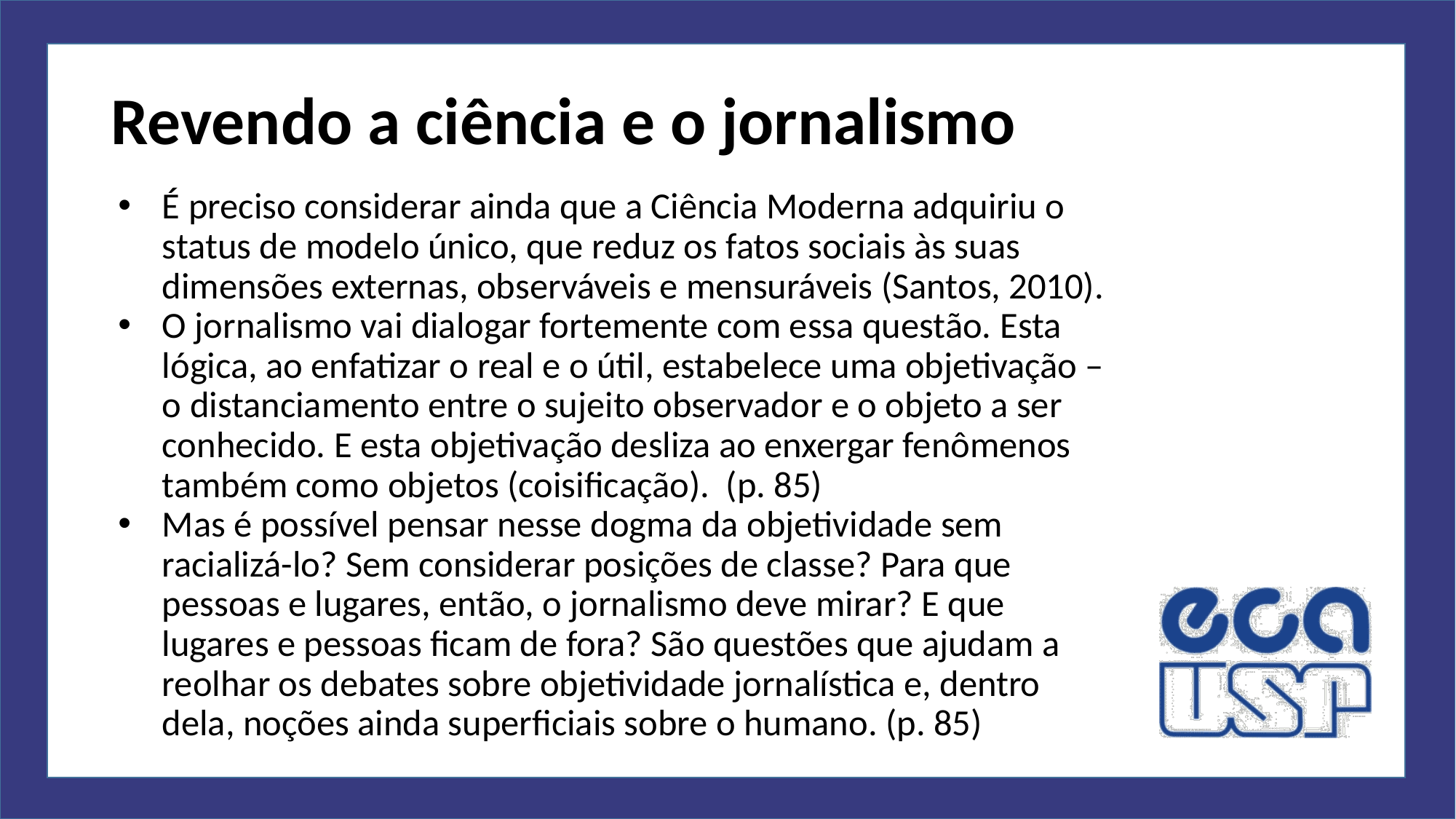

# Revendo a ciência e o jornalismo
É preciso considerar ainda que a Ciência Moderna adquiriu o status de modelo único, que reduz os fatos sociais às suas dimensões externas, observáveis e mensuráveis (Santos, 2010).
O jornalismo vai dialogar fortemente com essa questão. Esta lógica, ao enfatizar o real e o útil, estabelece uma objetivação – o distanciamento entre o sujeito observador e o objeto a ser conhecido. E esta objetivação desliza ao enxergar fenômenos também como objetos (coisificação).  (p. 85)
Mas é possível pensar nesse dogma da objetividade sem racializá-lo? Sem considerar posições de classe? Para que pessoas e lugares, então, o jornalismo deve mirar? E que lugares e pessoas ficam de fora? São questões que ajudam a reolhar os debates sobre objetividade jornalística e, dentro dela, noções ainda superficiais sobre o humano. (p. 85)